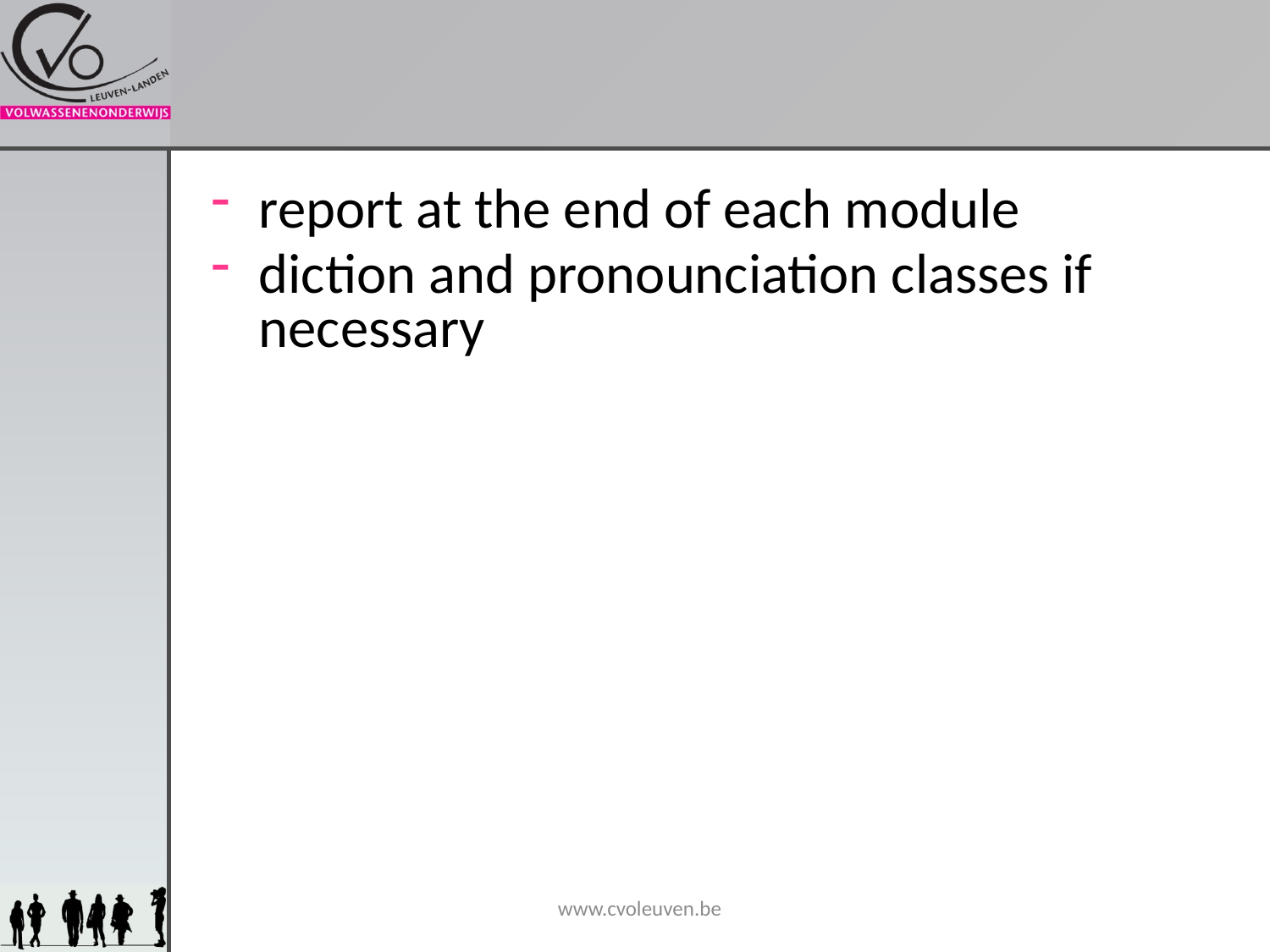

#
report at the end of each module
diction and pronounciation classes if necessary

www.cvoleuven.be